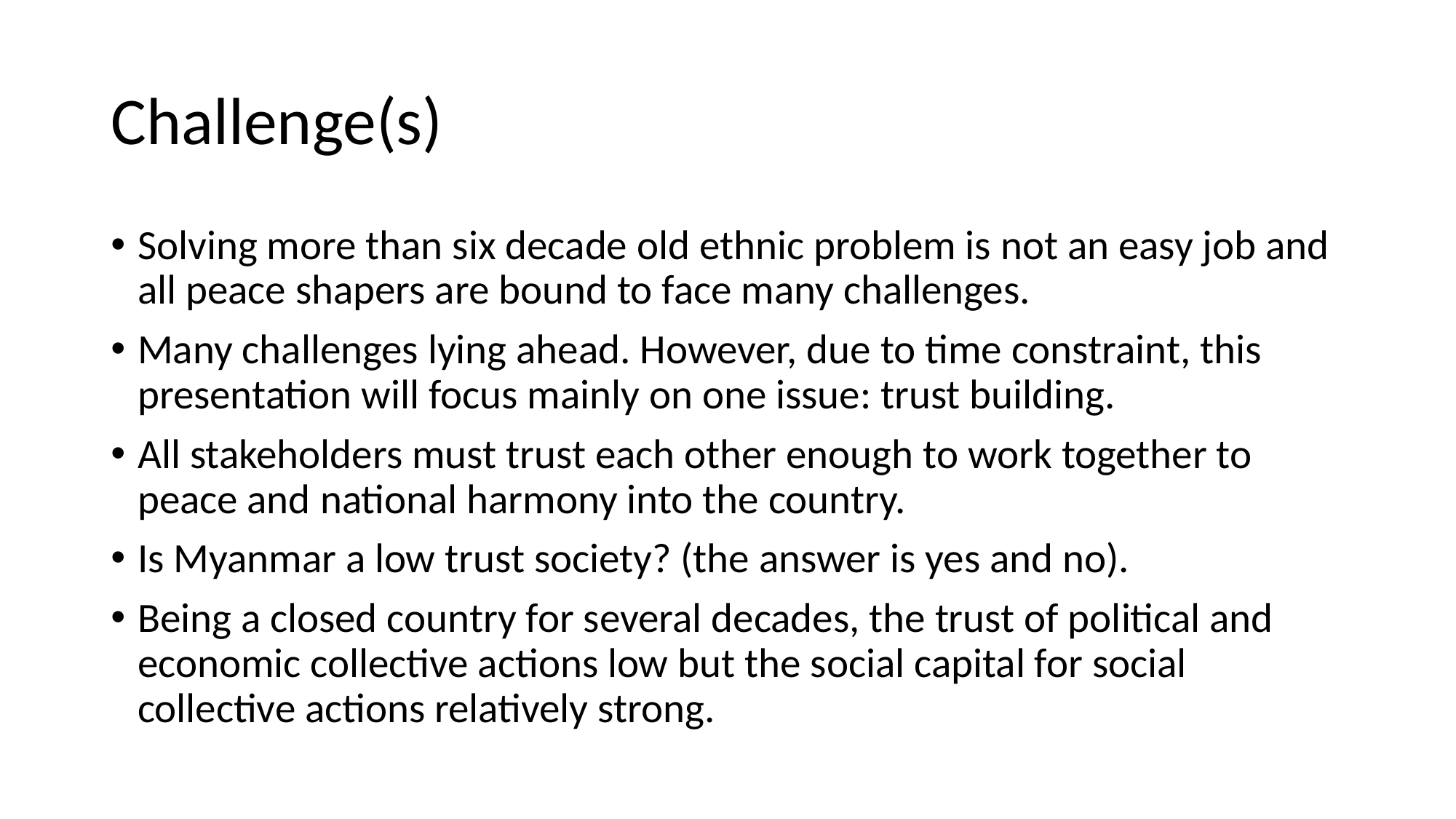

# Challenge(s)
Solving more than six decade old ethnic problem is not an easy job and all peace shapers are bound to face many challenges.
Many challenges lying ahead. However, due to time constraint, this presentation will focus mainly on one issue: trust building.
All stakeholders must trust each other enough to work together to peace and national harmony into the country.
Is Myanmar a low trust society? (the answer is yes and no).
Being a closed country for several decades, the trust of political and economic collective actions low but the social capital for social collective actions relatively strong.